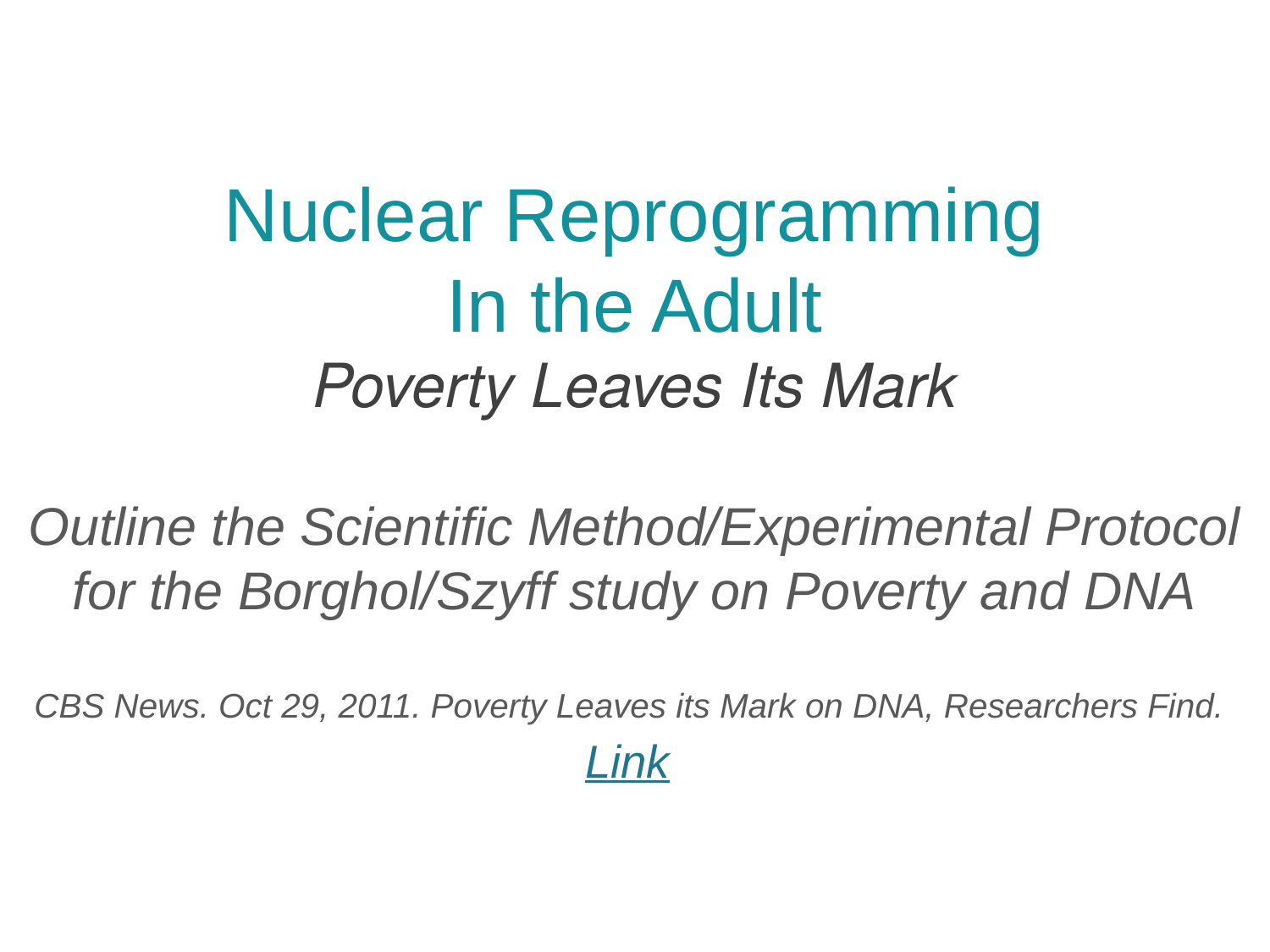

# Nuclear Reprogramming In the Adult Poverty Leaves Its Mark Outline the Scientific Method/Experimental Protocol for the Borghol/Szyff study on Poverty and DNA CBS News. Oct 29, 2011. Poverty Leaves its Mark on DNA, Researchers Find. Link